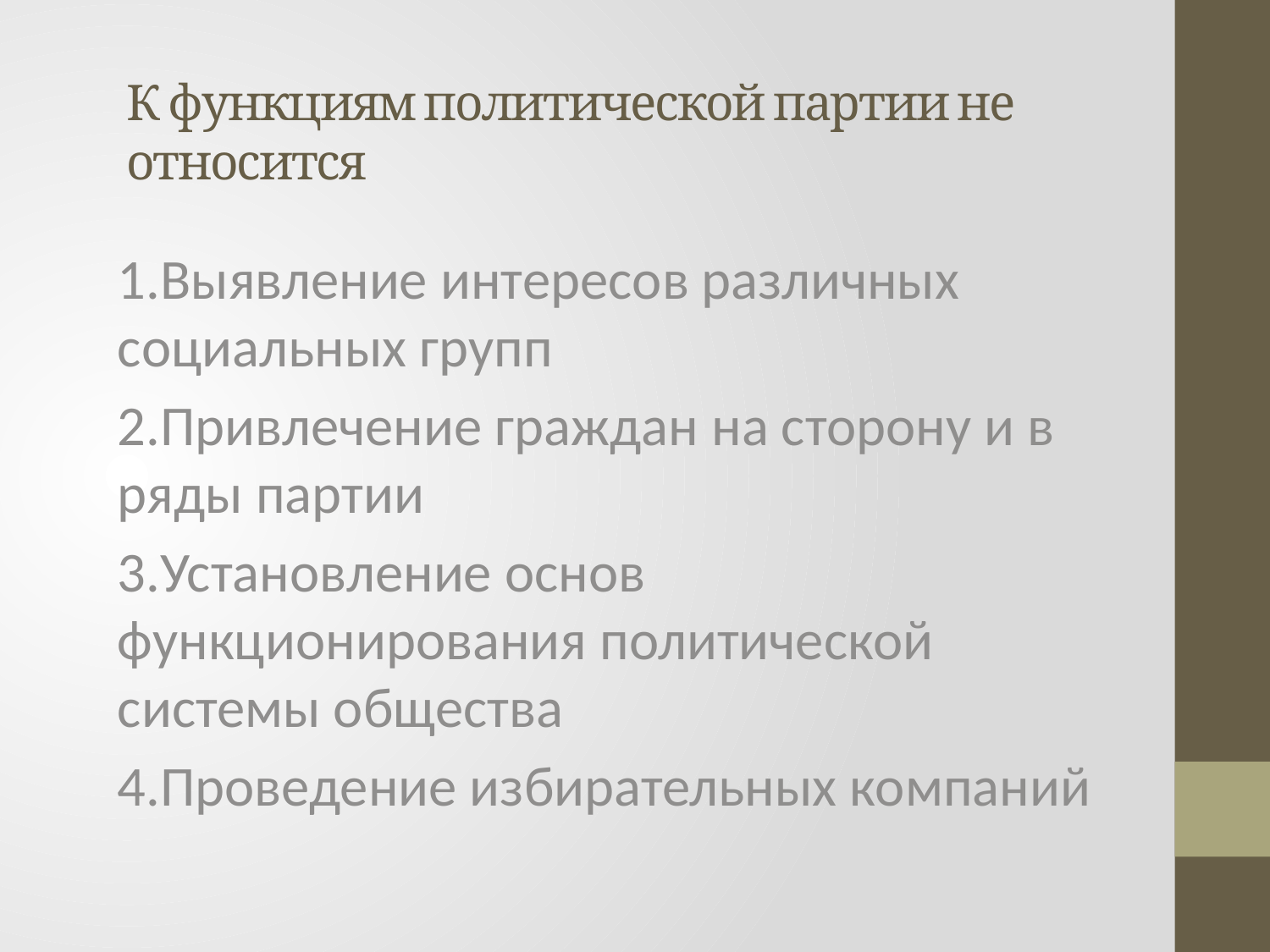

# К функциям политической партии не относится
1.Выявление интересов различных социальных групп
2.Привлечение граждан на сторону и в ряды партии
3.Установление основ функционирования политической системы общества
4.Проведение избирательных компаний